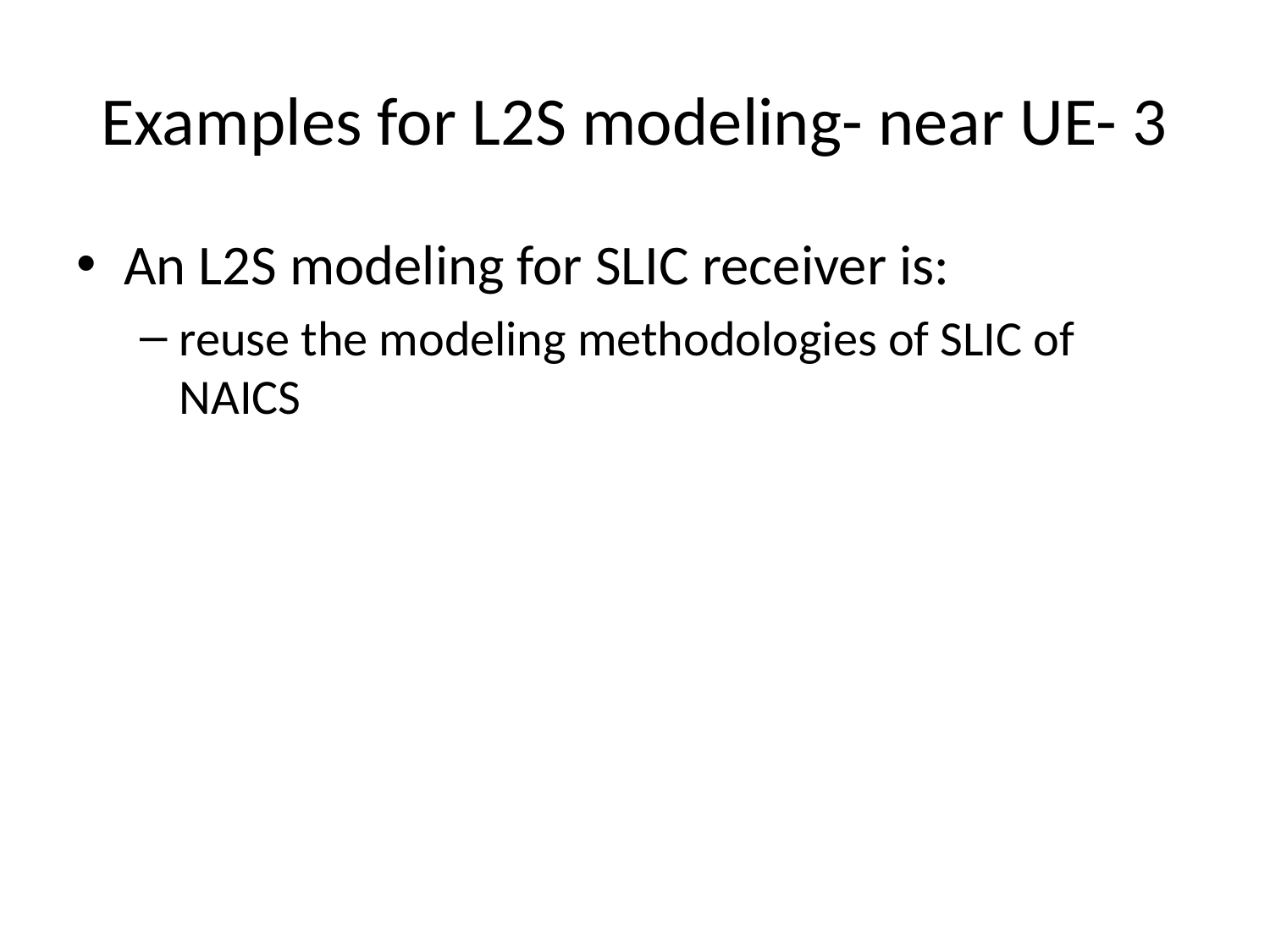

# Examples for L2S modeling- near UE- 3
An L2S modeling for SLIC receiver is:
reuse the modeling methodologies of SLIC of NAICS